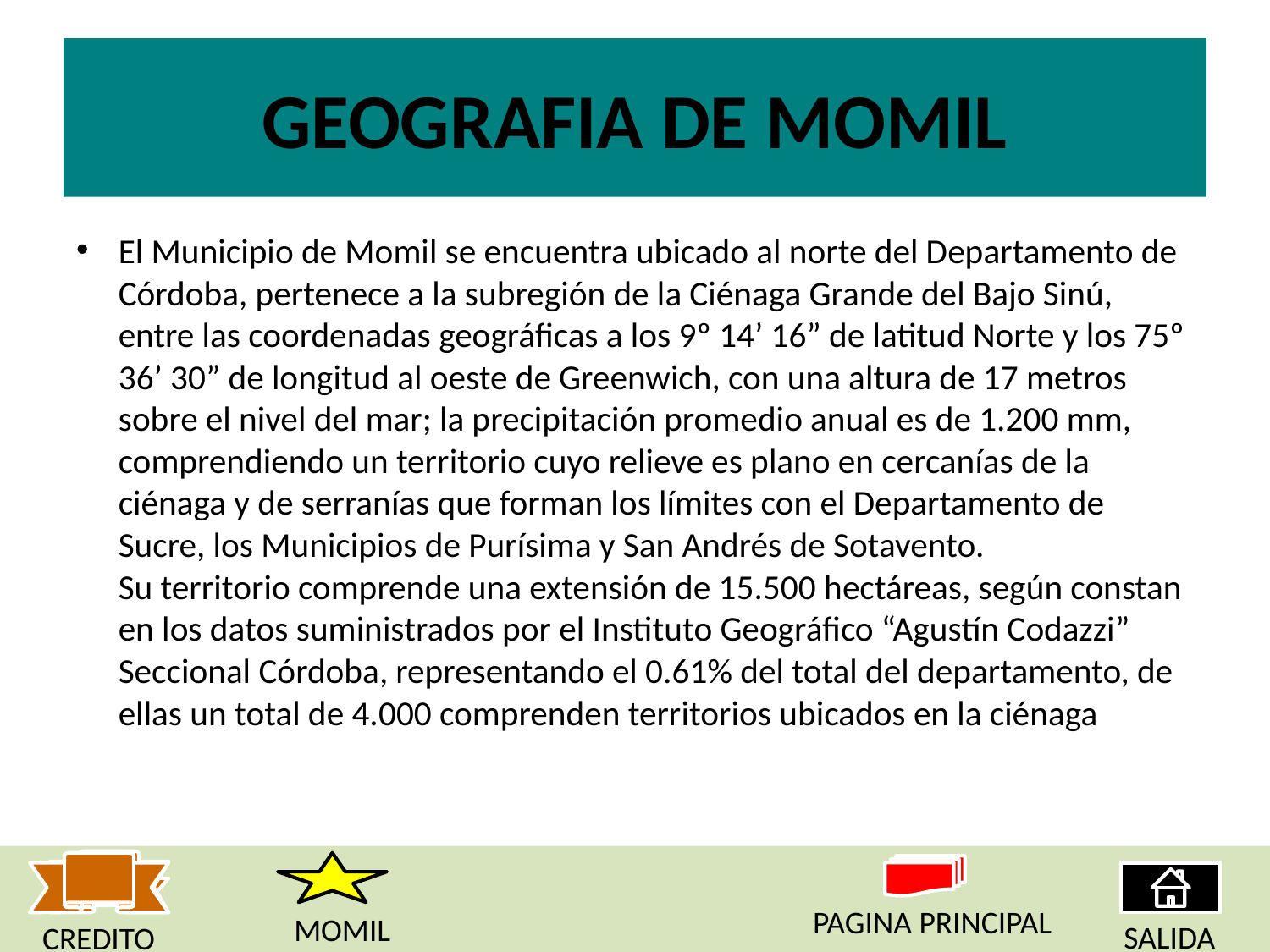

# GEOGRAFIA DE MOMIL
El Municipio de Momil se encuentra ubicado al norte del Departamento de Córdoba, pertenece a la subregión de la Ciénaga Grande del Bajo Sinú, entre las coordenadas geográficas a los 9º 14’ 16” de latitud Norte y los 75º 36’ 30” de longitud al oeste de Greenwich, con una altura de 17 metros sobre el nivel del mar; la precipitación promedio anual es de 1.200 mm, comprendiendo un territorio cuyo relieve es plano en cercanías de la ciénaga y de serranías que forman los límites con el Departamento de Sucre, los Municipios de Purísima y San Andrés de Sotavento.
Su territorio comprende una extensión de 15.500 hectáreas, según constan en los datos suministrados por el Instituto Geográfico “Agustín Codazzi” Seccional Córdoba, representando el 0.61% del total del departamento, de ellas un total de 4.000 comprenden territorios ubicados en la ciénaga

PAGINA PRINCIPAL
MOMIL
SALIDA
CREDITO